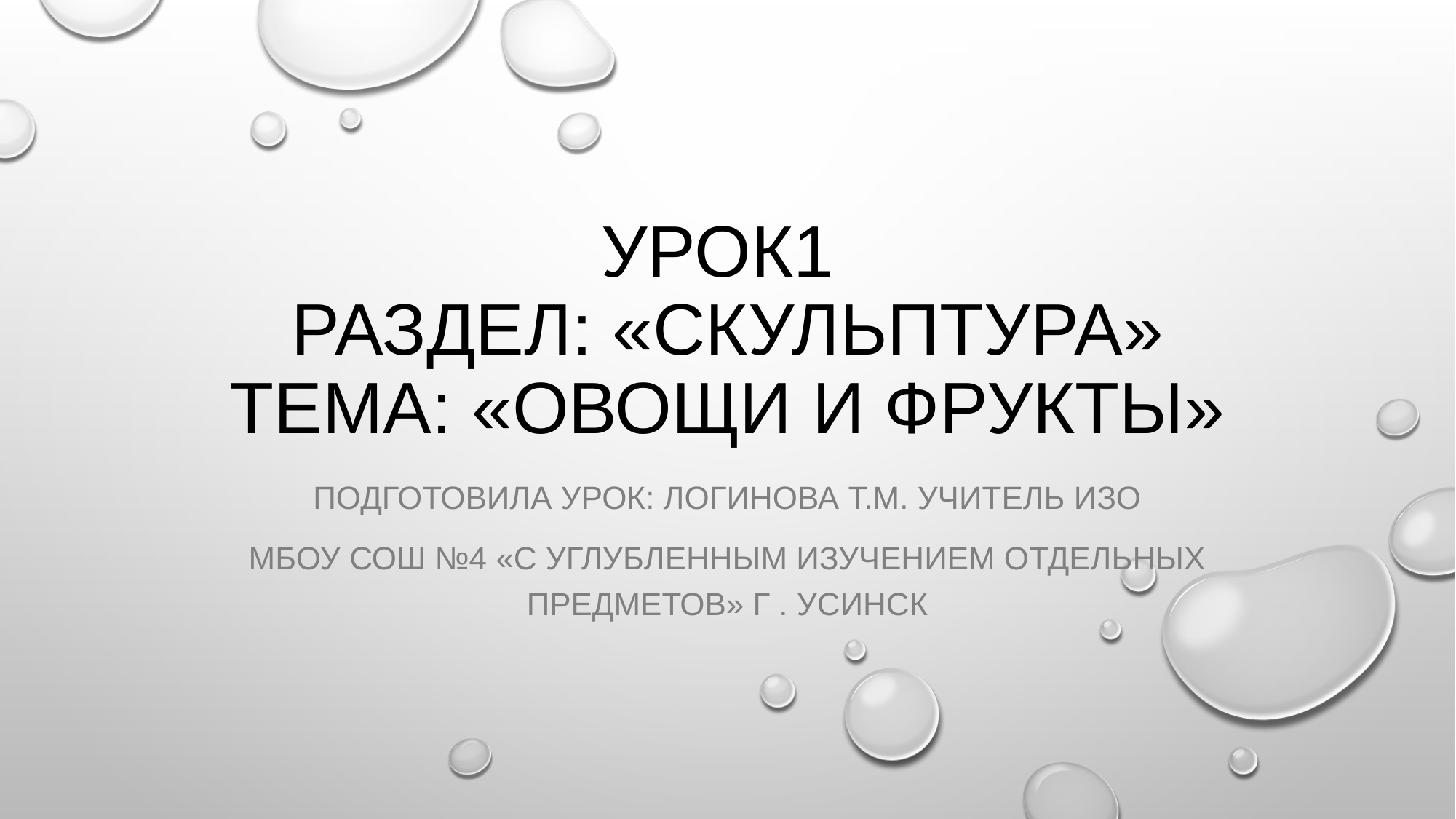

# УРОК1 РАЗДЕЛ: «СКУЛЬПТУРА» ТЕМА: «ОВОЩИ И ФРУКТЫ»
Подготовила урок: Логинова т.м. учитель изо
Мбоу сош №4 «с углубленным изучением отдельных предметов» г . Усинск